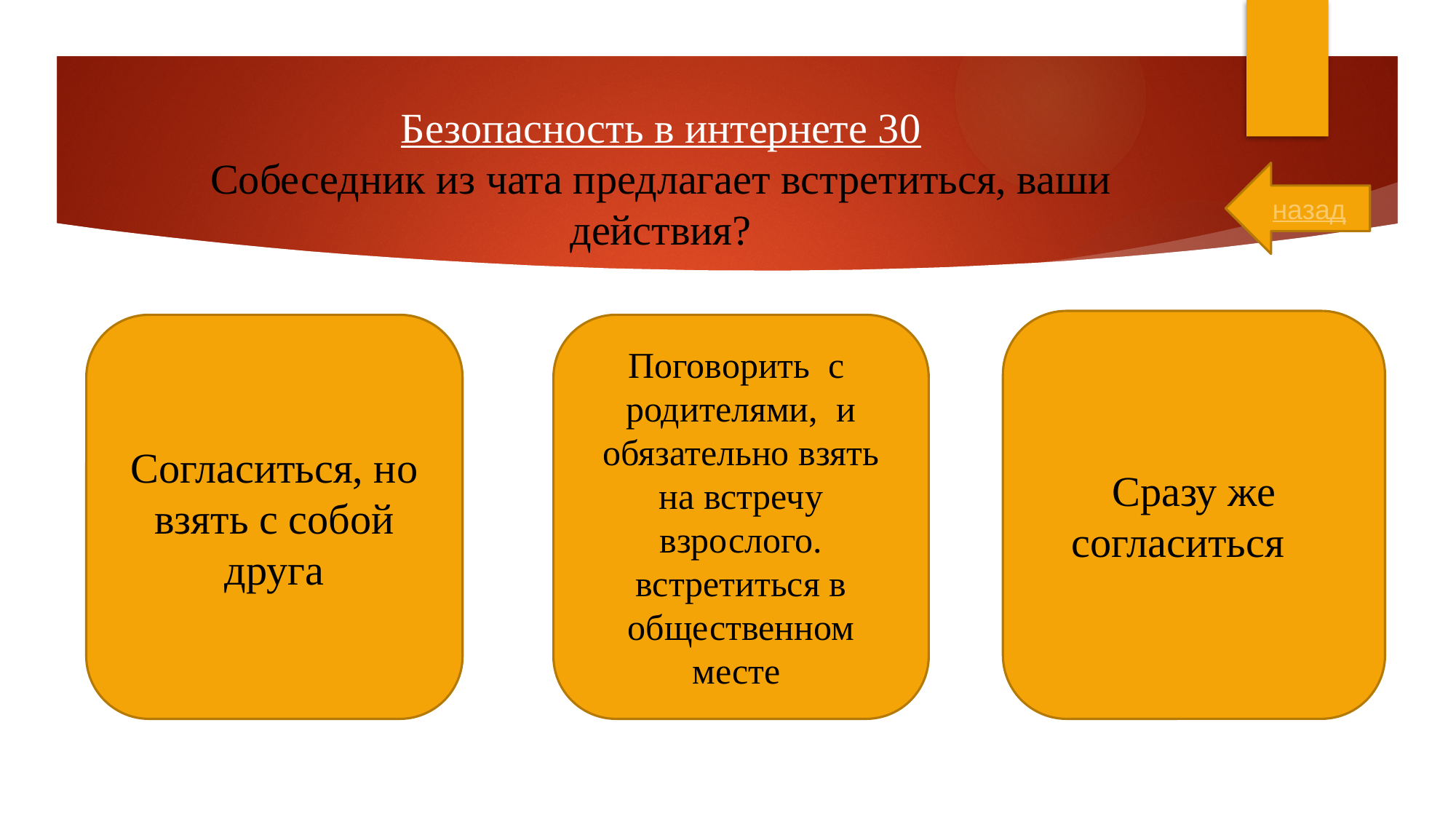

# Безопасность в интернете 30 Собеседник из чата предлагает встретиться, ваши действия?
назад

Сразу же согласиться
Согласиться, но взять с собой друга
Поговорить  с  родителями,  и обязательно взять на встречу взрослого. встретиться в общественном месте